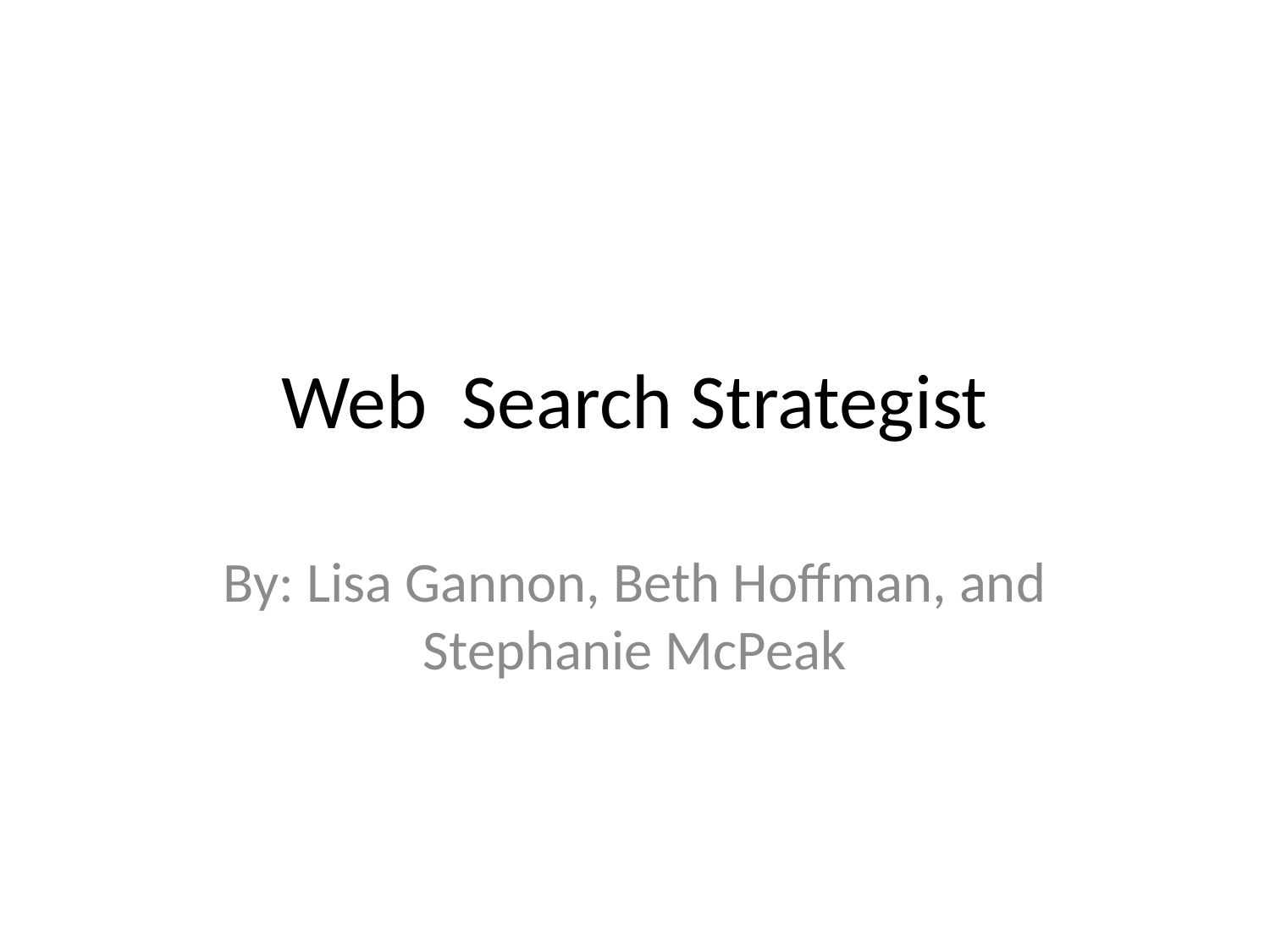

# Web  Search Strategist
By: Lisa Gannon, Beth Hoffman, and Stephanie McPeak